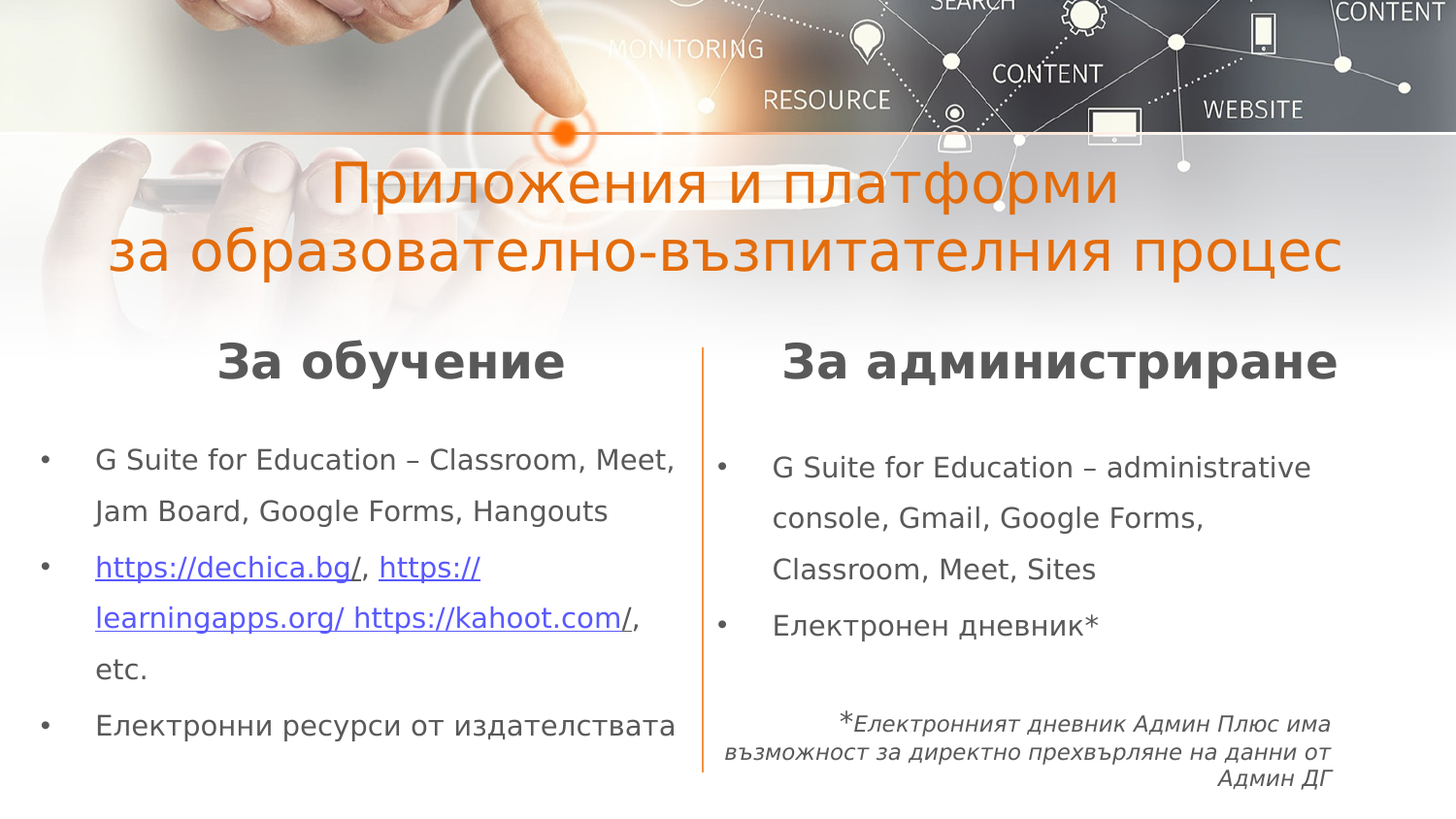

# Приложения и платформи за образователно-възпитателния процес
За обучение
За администриране
G Suite for Education – Classroom, Meet, Jam Board, Google Forms, Hangouts
https://dechica.bg/, https://learningapps.org/ https://kahoot.com/, etc.
Електронни ресурси от издателствата
G Suite for Education – administrative console, Gmail, Google Forms, Classroom, Meet, Sites
Електронен дневник*

    *Електронният дневник Админ Плюс има възможност за директно прехвърляне на данни от Админ ДГ